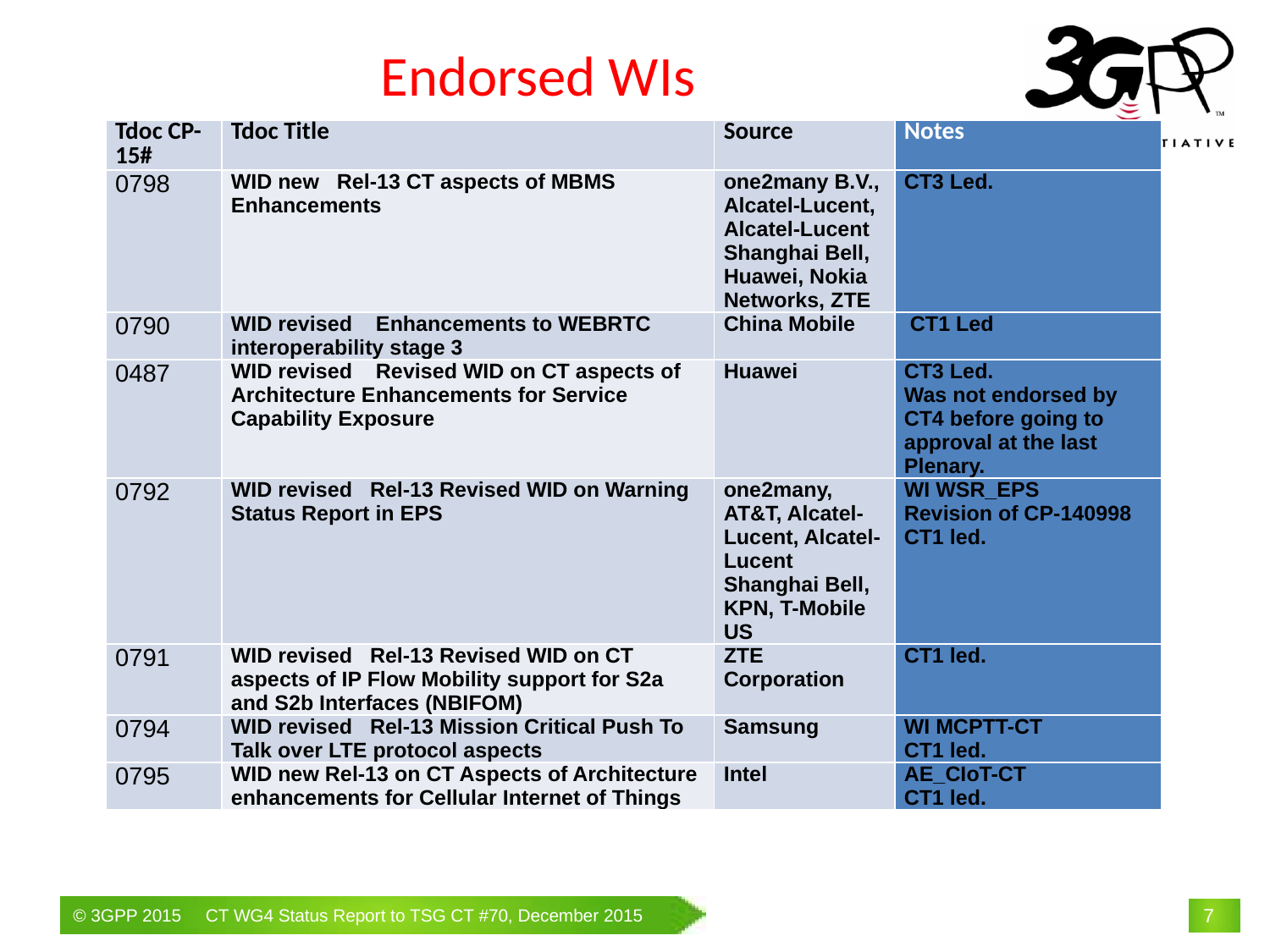

# Endorsed WIs
| Tdoc CP-15# | Tdoc Title | Source | Notes |
| --- | --- | --- | --- |
| 0798 | WID new Rel-13 CT aspects of MBMS Enhancements | one2many B.V., Alcatel-Lucent, Alcatel-Lucent Shanghai Bell, Huawei, Nokia Networks, ZTE | CT3 Led. |
| 0790 | WID revised Enhancements to WEBRTC interoperability stage 3 | China Mobile | CT1 Led |
| 0487 | WID revised Revised WID on CT aspects of Architecture Enhancements for Service Capability Exposure | Huawei | CT3 Led. Was not endorsed by CT4 before going to approval at the last Plenary. |
| 0792 | WID revised Rel-13 Revised WID on Warning Status Report in EPS | one2many, AT&T, Alcatel-Lucent, Alcatel-Lucent Shanghai Bell, KPN, T-Mobile US | WI WSR\_EPS Revision of CP-140998 CT1 led. |
| 0791 | WID revised Rel-13 Revised WID on CT aspects of IP Flow Mobility support for S2a and S2b Interfaces (NBIFOM) | ZTE Corporation | CT1 led. |
| 0794 | WID revised Rel-13 Mission Critical Push To Talk over LTE protocol aspects | Samsung | WI MCPTT-CT CT1 led. |
| 0795 | WID new Rel-13 on CT Aspects of Architecture enhancements for Cellular Internet of Things | Intel | AE\_CIoT-CT CT1 led. |